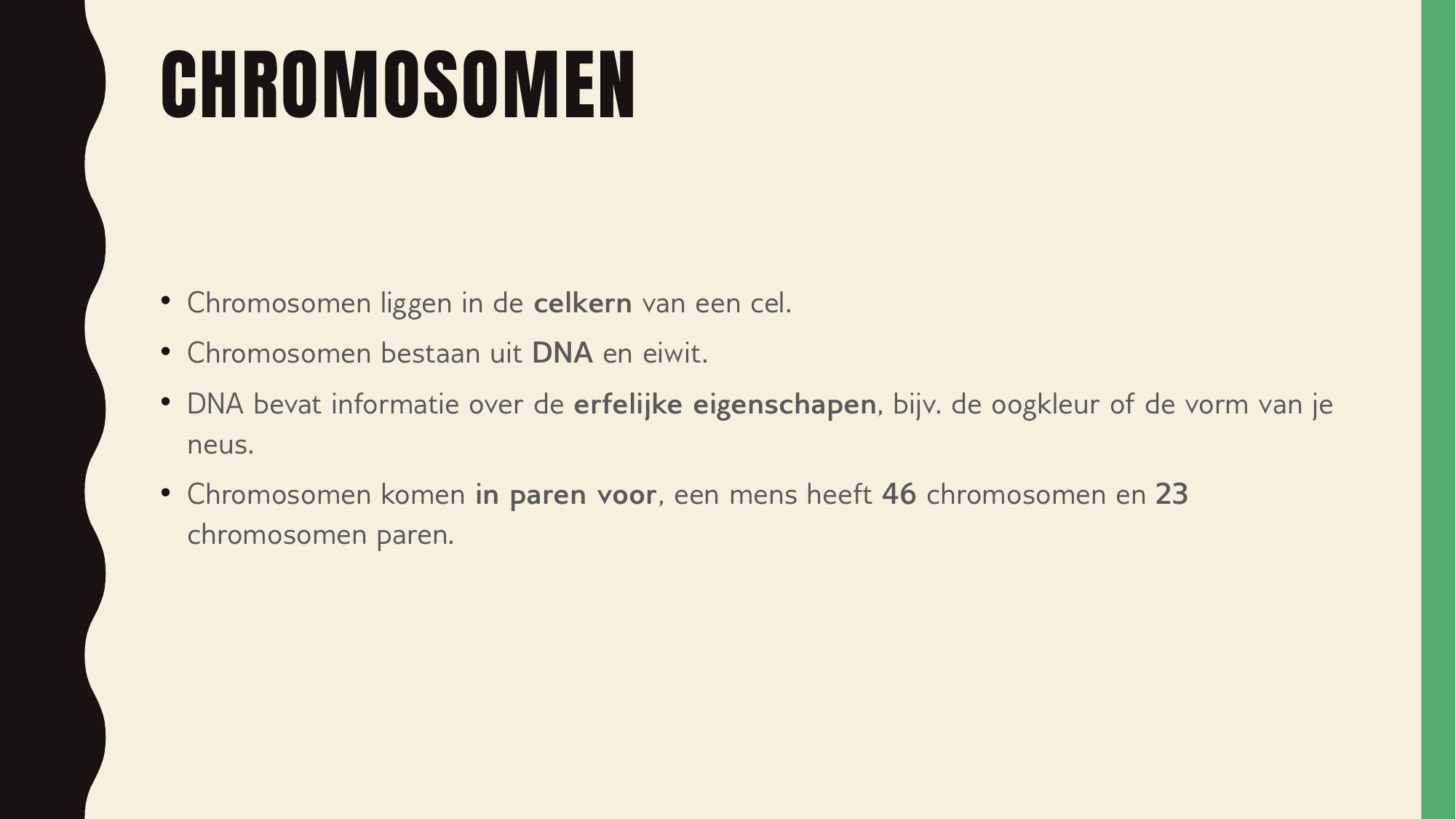

# chromosomen
Chromosomen liggen in de celkern van een cel.
Chromosomen bestaan uit DNA en eiwit.
DNA bevat informatie over de erfelijke eigenschapen, bijv. de oogkleur of de vorm van je neus.
Chromosomen komen in paren voor, een mens heeft 46 chromosomen en 23 chromosomen paren.